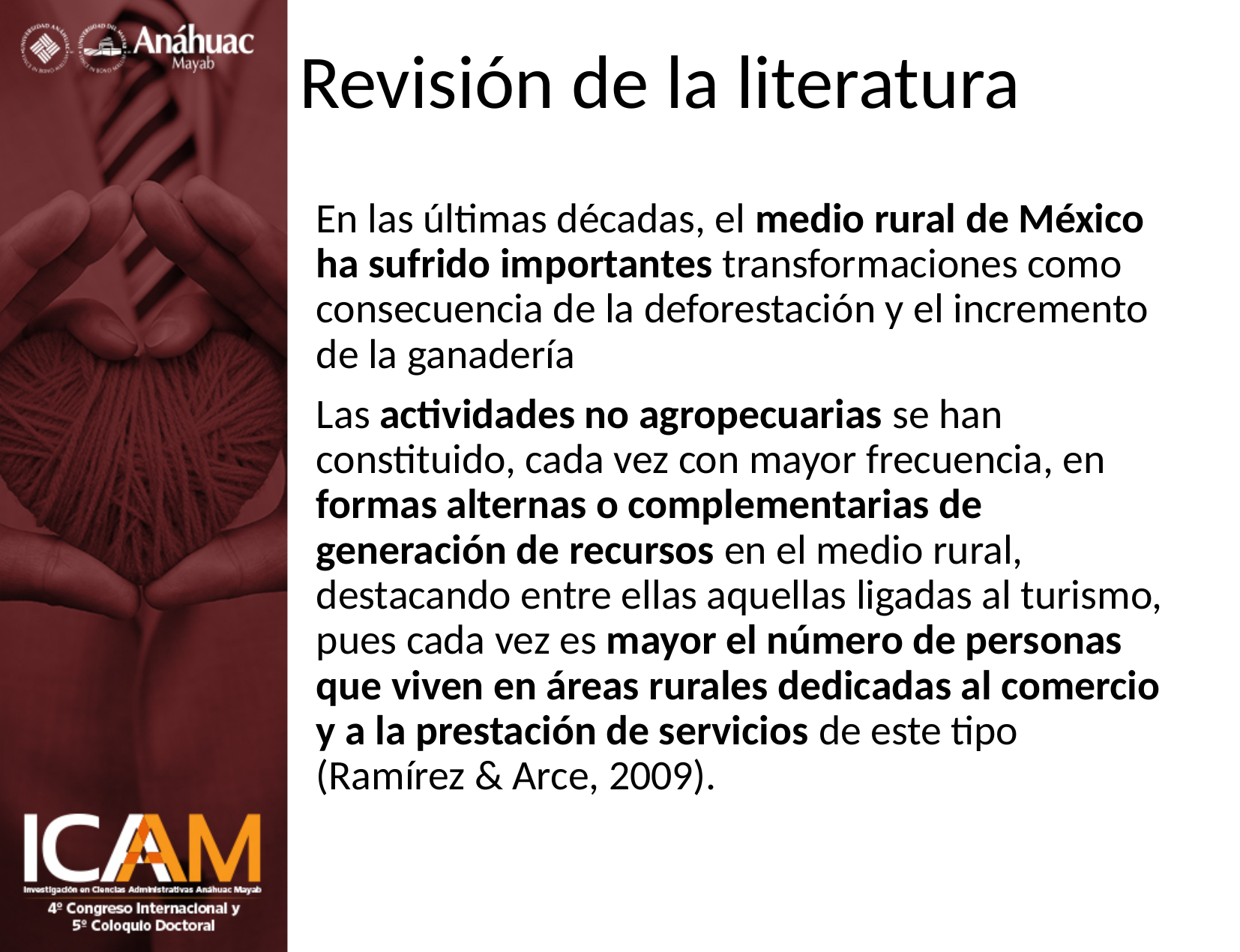

# Revisión de la literatura
En las últimas décadas, el medio rural de México ha sufrido importantes transformaciones como consecuencia de la deforestación y el incremento de la ganadería
Las actividades no agropecuarias se han constituido, cada vez con mayor frecuencia, en formas alternas o complementarias de generación de recursos en el medio rural, destacando entre ellas aquellas ligadas al turismo, pues cada vez es mayor el número de personas que viven en áreas rurales dedicadas al comercio y a la prestación de servicios de este tipo (Ramírez & Arce, 2009).